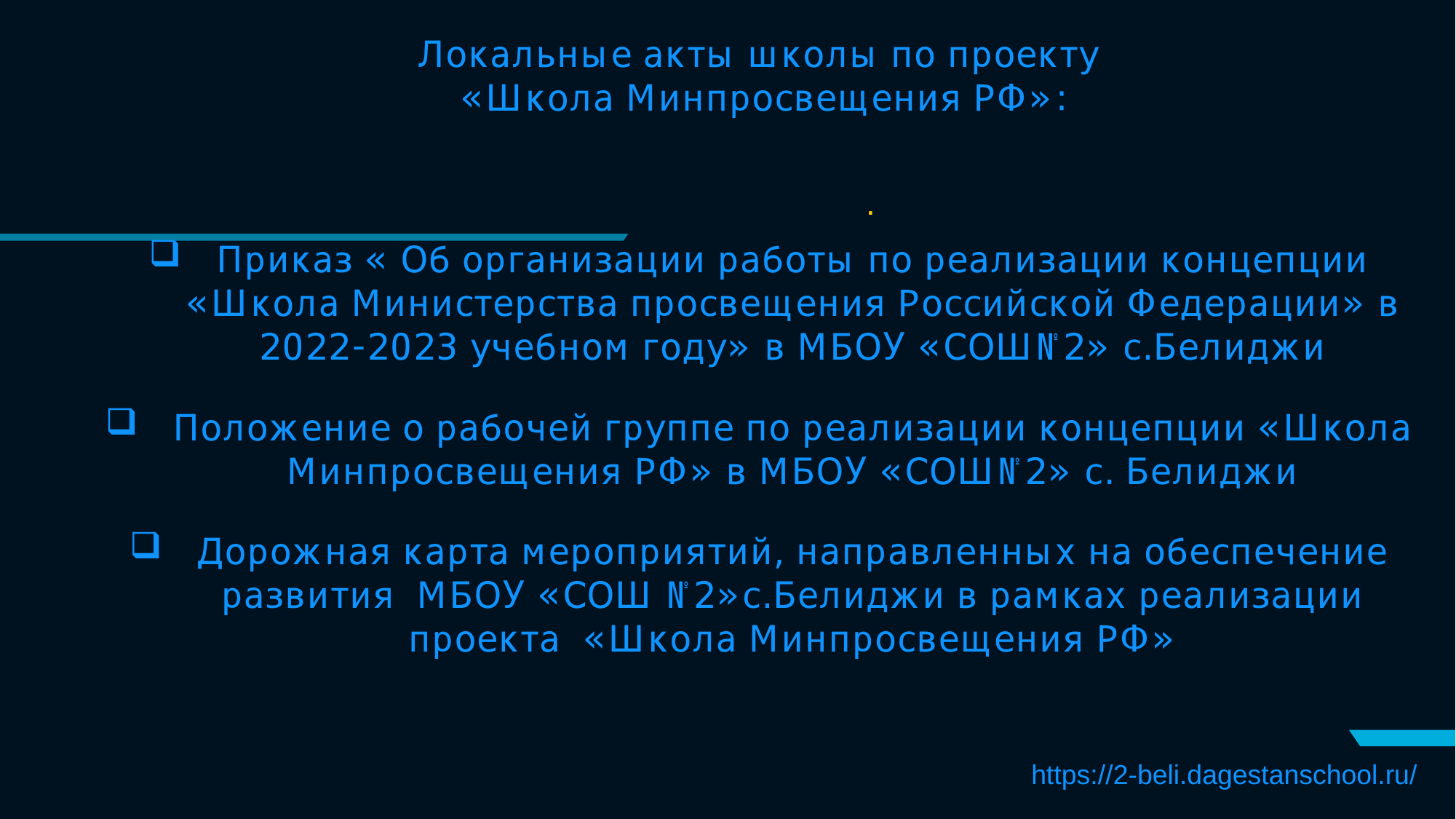

Локальные акты школы по проекту
 «Школа Минпросвещения РФ»:

Приказ « Об организации работы по реализации концепции «Школа Министерства просвещения Российской Федерации» в 2022-2023 учебном году» в МБОУ «СОШ№2» с.Белиджи
Положение о рабочей группе по реализации концепции «Школа Минпросвещения РФ» в МБОУ «СОШ№2» с. Белиджи
Дорожная карта мероприятий, направленных на обеспечение развития  МБОУ «СОШ №2»с.Белиджи в рамках реализации проекта  «Школа Минпросвещения РФ»

.
#
https://2-beli.dagestanschool.ru/